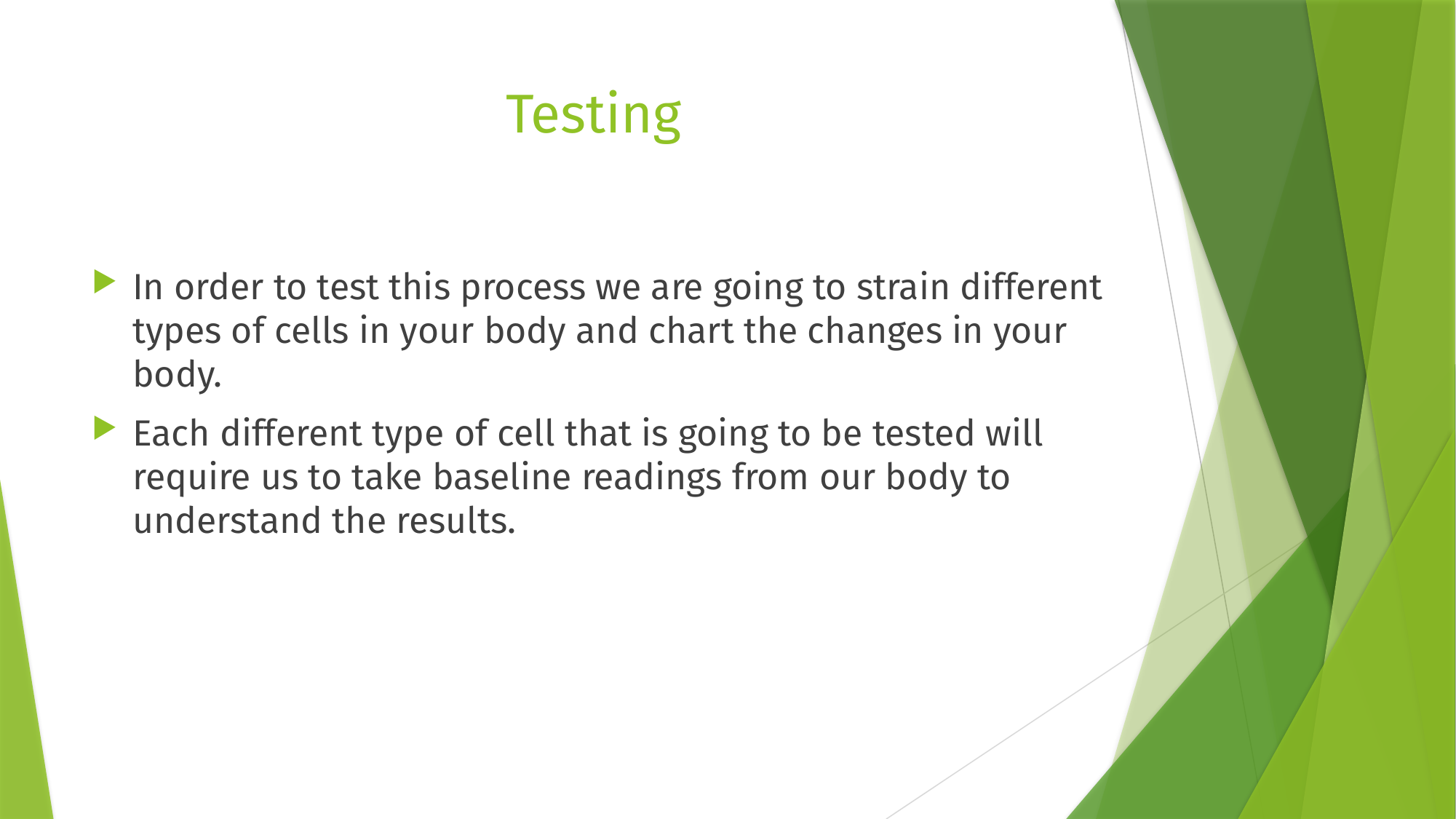

# Testing
In order to test this process we are going to strain different types of cells in your body and chart the changes in your body.
Each different type of cell that is going to be tested will require us to take baseline readings from our body to understand the results.